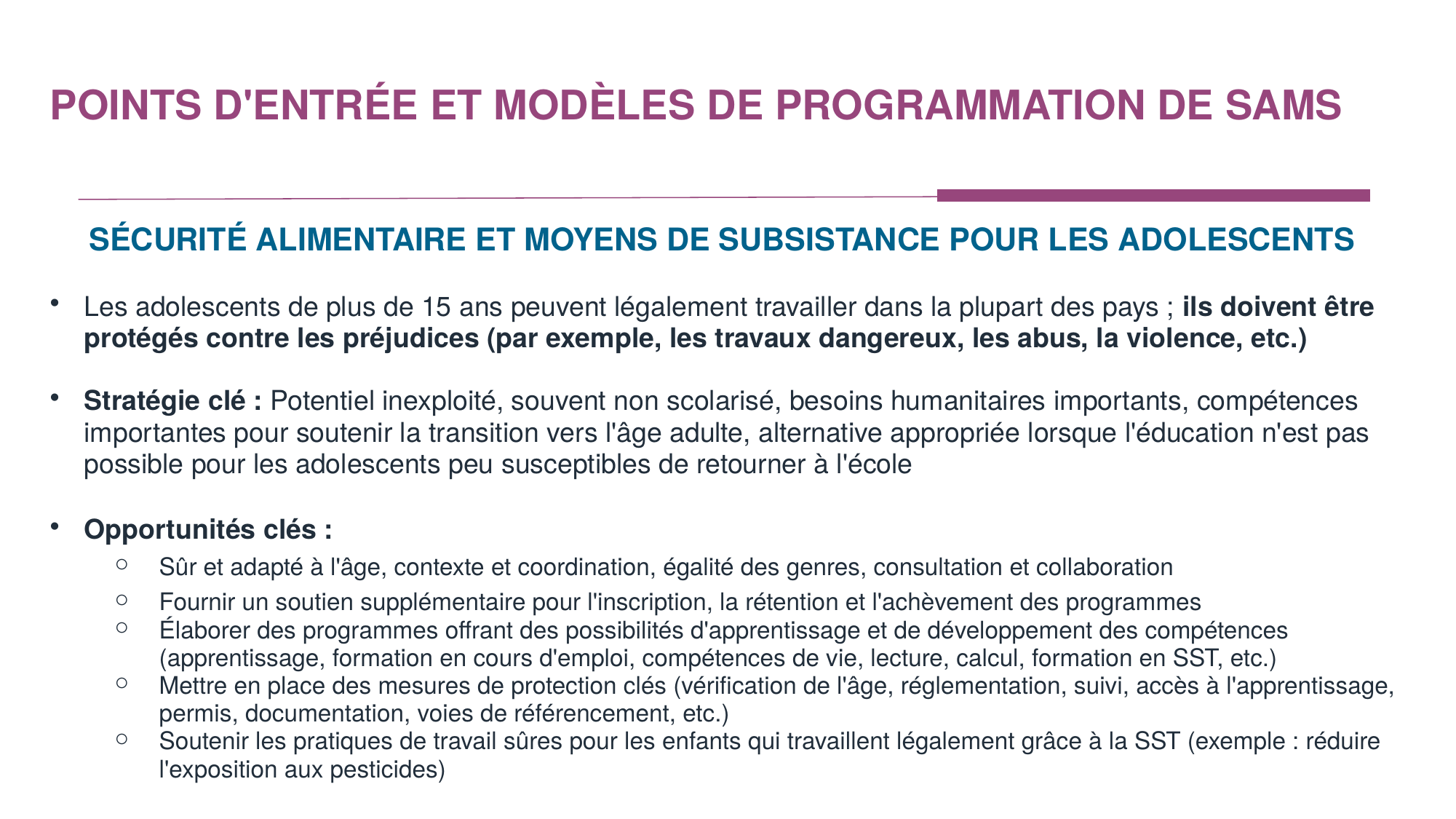

# POINTS D'ENTRÉE ET MODÈLES DE PROGRAMMATION DE SAMS
SÉCURITÉ ALIMENTAIRE ET MOYENS DE SUBSISTANCE POUR LES ADOLESCENTS
Les adolescents de plus de 15 ans peuvent légalement travailler dans la plupart des pays ; ils doivent être protégés contre les préjudices (par exemple, les travaux dangereux, les abus, la violence, etc.)

Stratégie clé : Potentiel inexploité, souvent non scolarisé, besoins humanitaires importants, compétences importantes pour soutenir la transition vers l'âge adulte, alternative appropriée lorsque l'éducation n'est pas possible pour les adolescents peu susceptibles de retourner à l'école

Opportunités clés :
Sûr et adapté à l'âge, contexte et coordination, égalité des genres, consultation et collaboration
Fournir un soutien supplémentaire pour l'inscription, la rétention et l'achèvement des programmes
Élaborer des programmes offrant des possibilités d'apprentissage et de développement des compétences (apprentissage, formation en cours d'emploi, compétences de vie, lecture, calcul, formation en SST, etc.)
Mettre en place des mesures de protection clés (vérification de l'âge, réglementation, suivi, accès à l'apprentissage, permis, documentation, voies de référencement, etc.)
Soutenir les pratiques de travail sûres pour les enfants qui travaillent légalement grâce à la SST (exemple : réduire l'exposition aux pesticides)
.